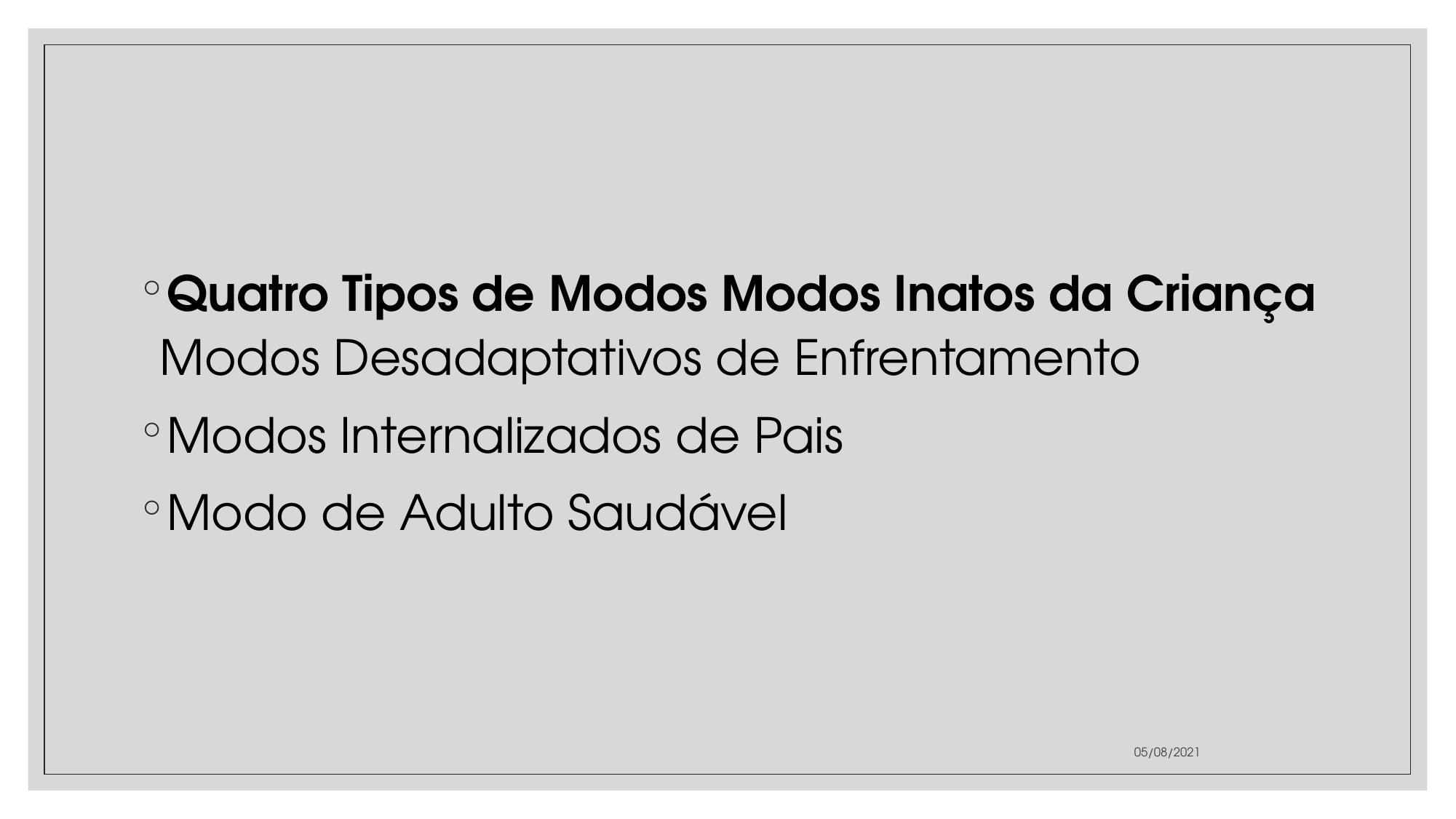

#
Quatro Tipos de Modos Modos Inatos da Criança
Modos Desadaptativos de Enfrentamento
Modos Internalizados de Pais
Modo de Adulto Saudável
05/08/2021